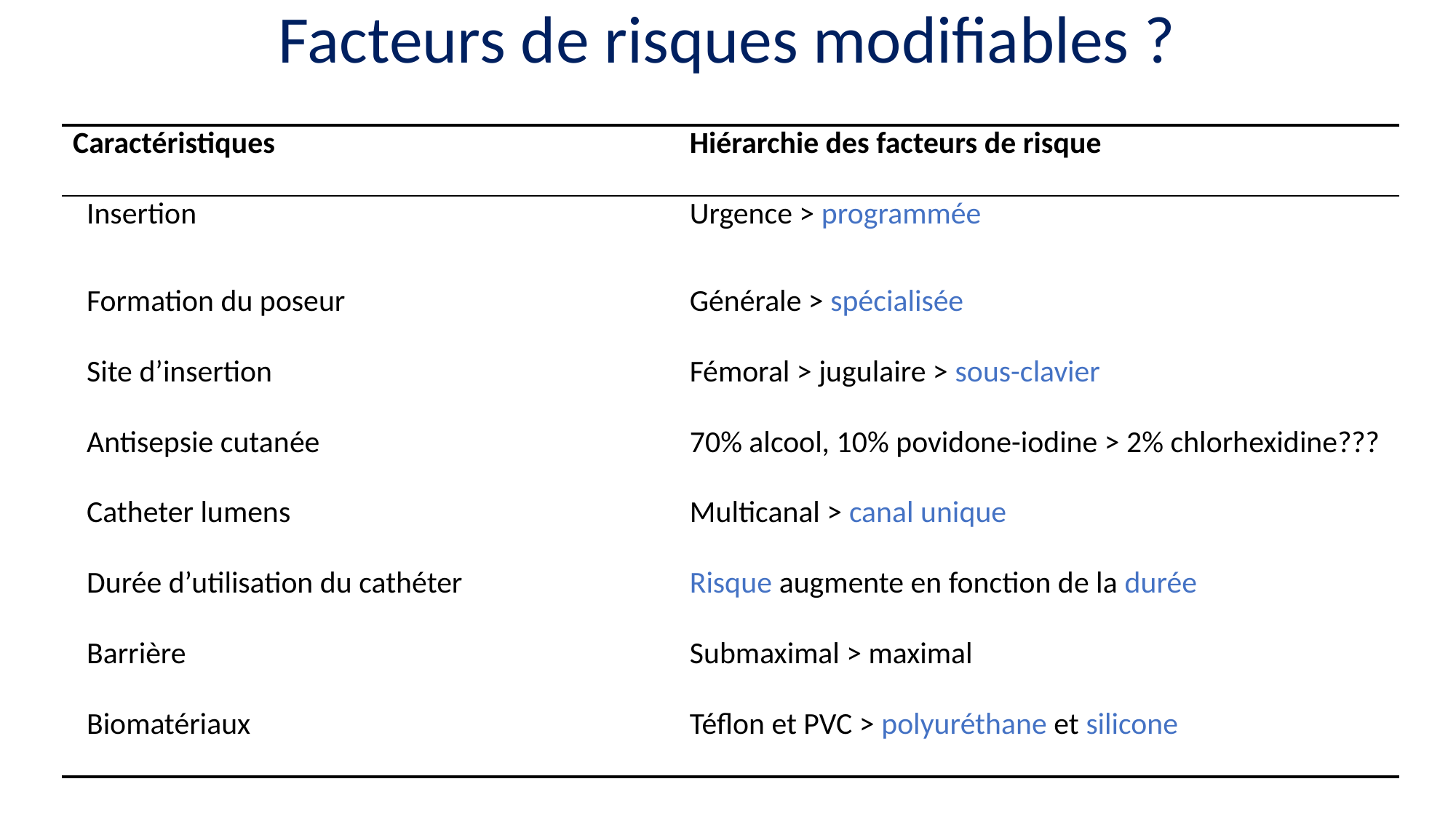

Facteurs de risques modifiables ?
| Caractéristiques | Hiérarchie des facteurs de risque |
| --- | --- |
| Insertion | Urgence > programmée |
| Formation du poseur | Générale > spécialisée |
| Site d’insertion | Fémoral > jugulaire > sous-clavier |
| Antisepsie cutanée | 70% alcool, 10% povidone-iodine > 2% chlorhexidine??? |
| Catheter lumens | Multicanal > canal unique |
| Durée d’utilisation du cathéter | Risque augmente en fonction de la durée |
| Barrière | Submaximal > maximal |
| Biomatériaux | Téflon et PVC > polyuréthane et silicone |